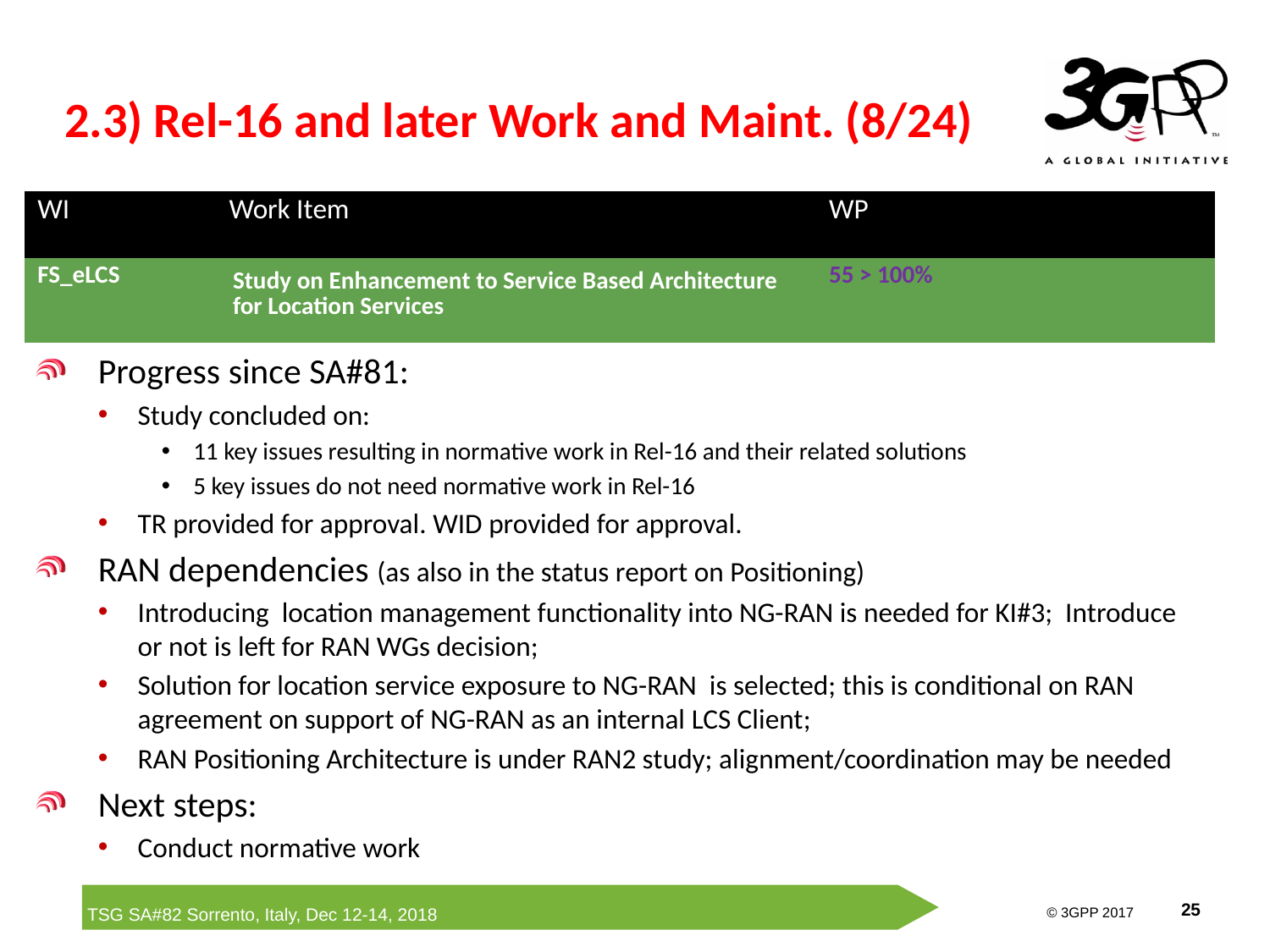

# 2.3) Rel-16 and later Work and Maint. (8/24)
| WI | Work Item | WP |  |  |
| --- | --- | --- | --- | --- |
| FS\_eLCS | Study on Enhancement to Service Based Architecture for Location Services | 55 > 100% |  |  |
Progress since SA#81:
Study concluded on:
11 key issues resulting in normative work in Rel-16 and their related solutions
5 key issues do not need normative work in Rel-16
TR provided for approval. WID provided for approval.
RAN dependencies (as also in the status report on Positioning)
Introducing  location management functionality into NG-RAN is needed for KI#3;  Introduce or not is left for RAN WGs decision;
Solution for location service exposure to NG-RAN  is selected; this is conditional on RAN agreement on support of NG-RAN as an internal LCS Client;
RAN Positioning Architecture is under RAN2 study; alignment/coordination may be needed
Next steps:
Conduct normative work